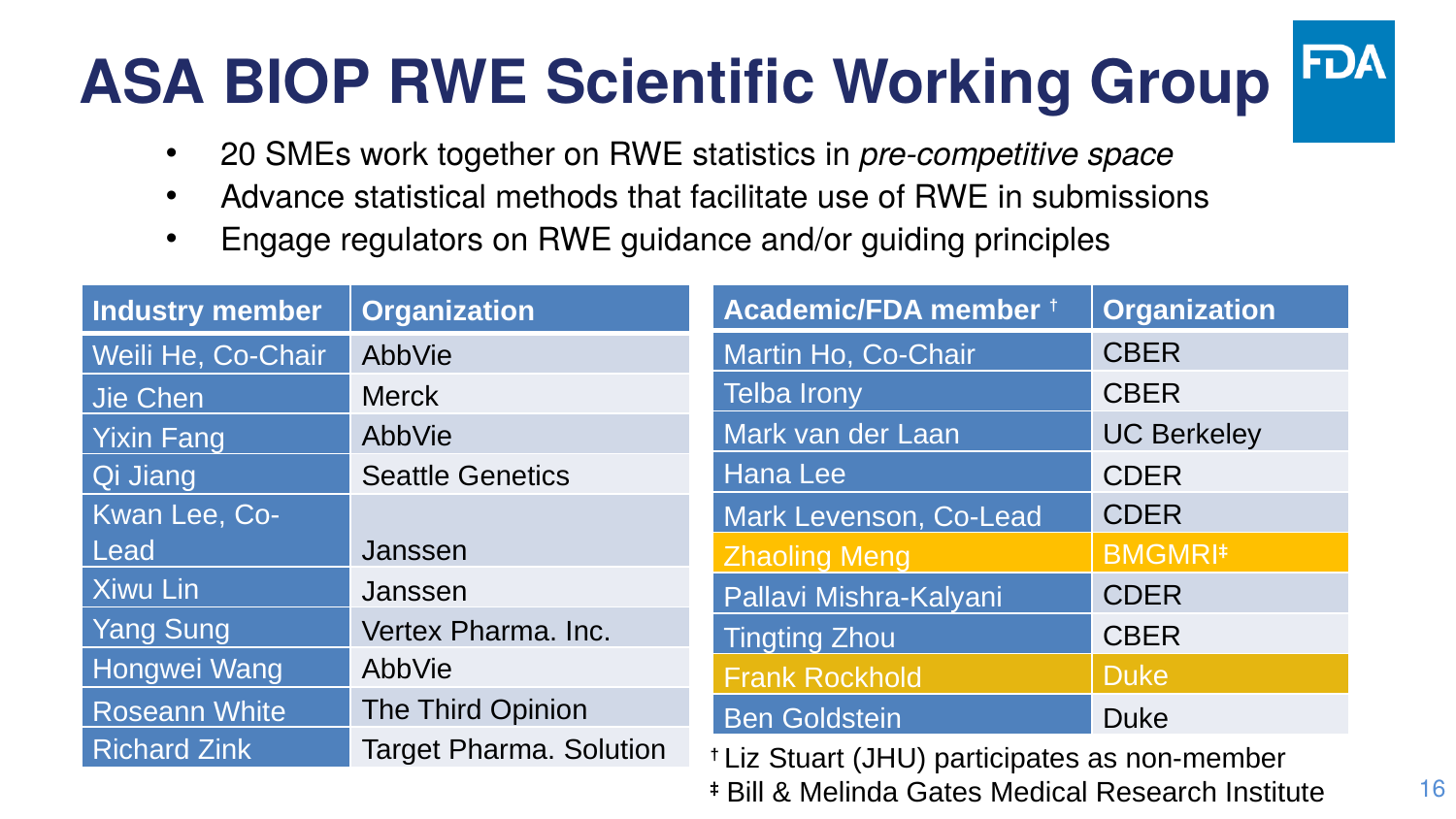

# ASA BIOP RWE Scientific Working Group
20 SMEs work together on RWE statistics in pre-competitive space
Advance statistical methods that facilitate use of RWE in submissions
Engage regulators on RWE guidance and/or guiding principles
| Industry member | Organization |
| --- | --- |
| Weili He, Co-Chair | AbbVie |
| Jie Chen | Merck |
| Yixin Fang | AbbVie |
| Qi Jiang | Seattle Genetics |
| Kwan Lee, Co-Lead | Janssen |
| Xiwu Lin | Janssen |
| Yang Sung | Vertex Pharma. Inc. |
| Hongwei Wang | AbbVie |
| Roseann White | The Third Opinion |
| Richard Zink | Target Pharma. Solution |
| Academic/FDA member † | Organization |
| --- | --- |
| Martin Ho, Co-Chair | CBER |
| Telba Irony | CBER |
| Mark van der Laan | UC Berkeley |
| Hana Lee | CDER |
| Mark Levenson, Co-Lead | CDER |
| Zhaoling Meng | BMGMRI‡ |
| Pallavi Mishra-Kalyani | CDER |
| Tingting Zhou | CBER |
| Frank Rockhold | Duke |
| Ben Goldstein | Duke |
† Liz Stuart (JHU) participates as non-member
‡ Bill & Melinda Gates Medical Research Institute